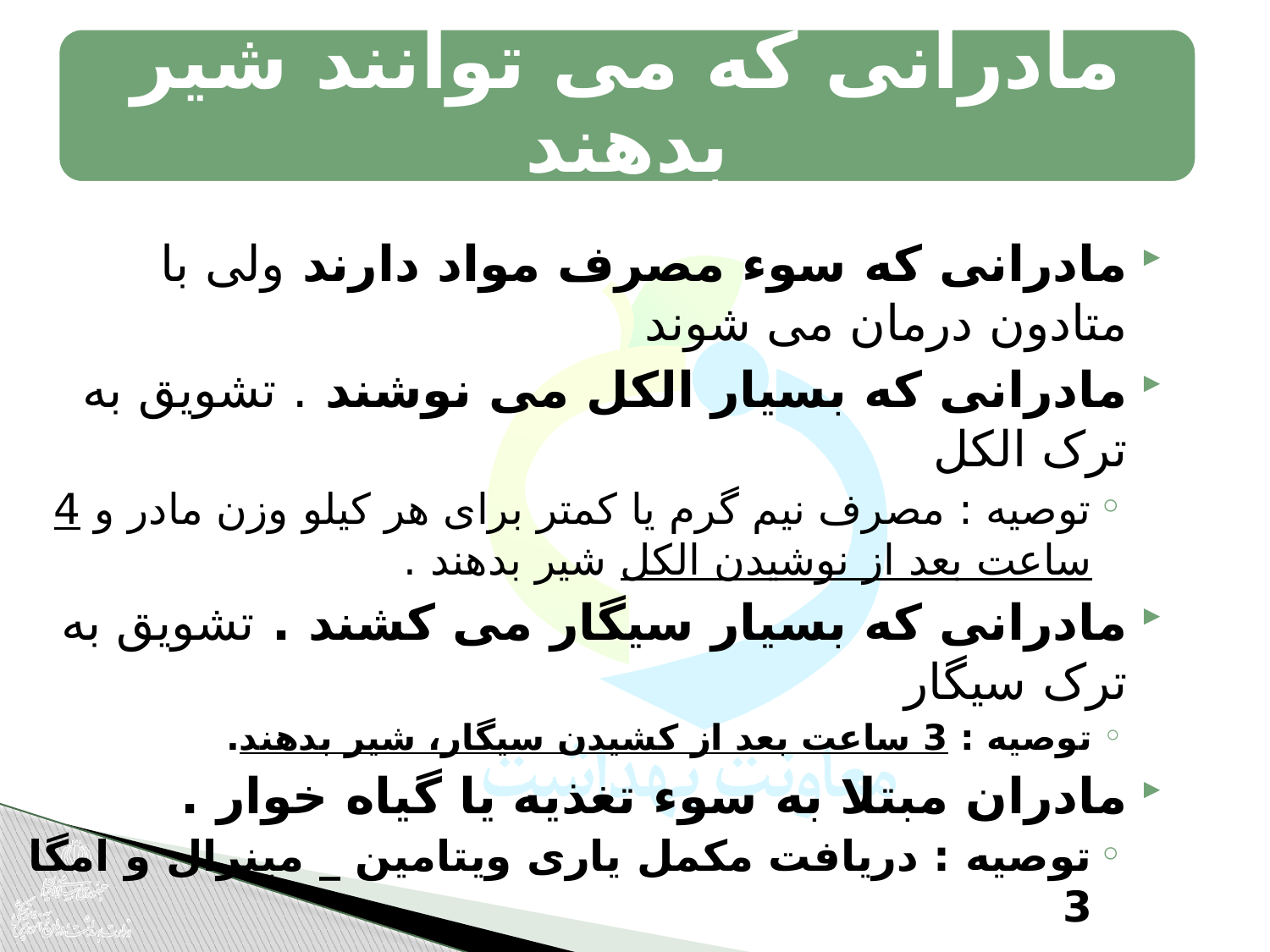

مادرانی که می توانند شیر بدهند
مادرانی که سوء مصرف مواد دارند ولی با متادون درمان می شوند
مادرانی که بسیار الکل می نوشند . تشویق به ترک الکل
توصیه : مصرف نیم گرم یا کمتر برای هر کیلو وزن مادر و 4 ساعت بعد از نوشیدن الکل شیر بدهند .
مادرانی که بسیار سیگار می کشند . تشویق به ترک سیگار
توصیه : 3 ساعت بعد از کشیدن سیگار، شیر بدهند.
مادران مبتلا به سوء تغذیه یا گیاه خوار .
توصیه : دریافت مکمل یاری ویتامین _ مینرال و امگا 3